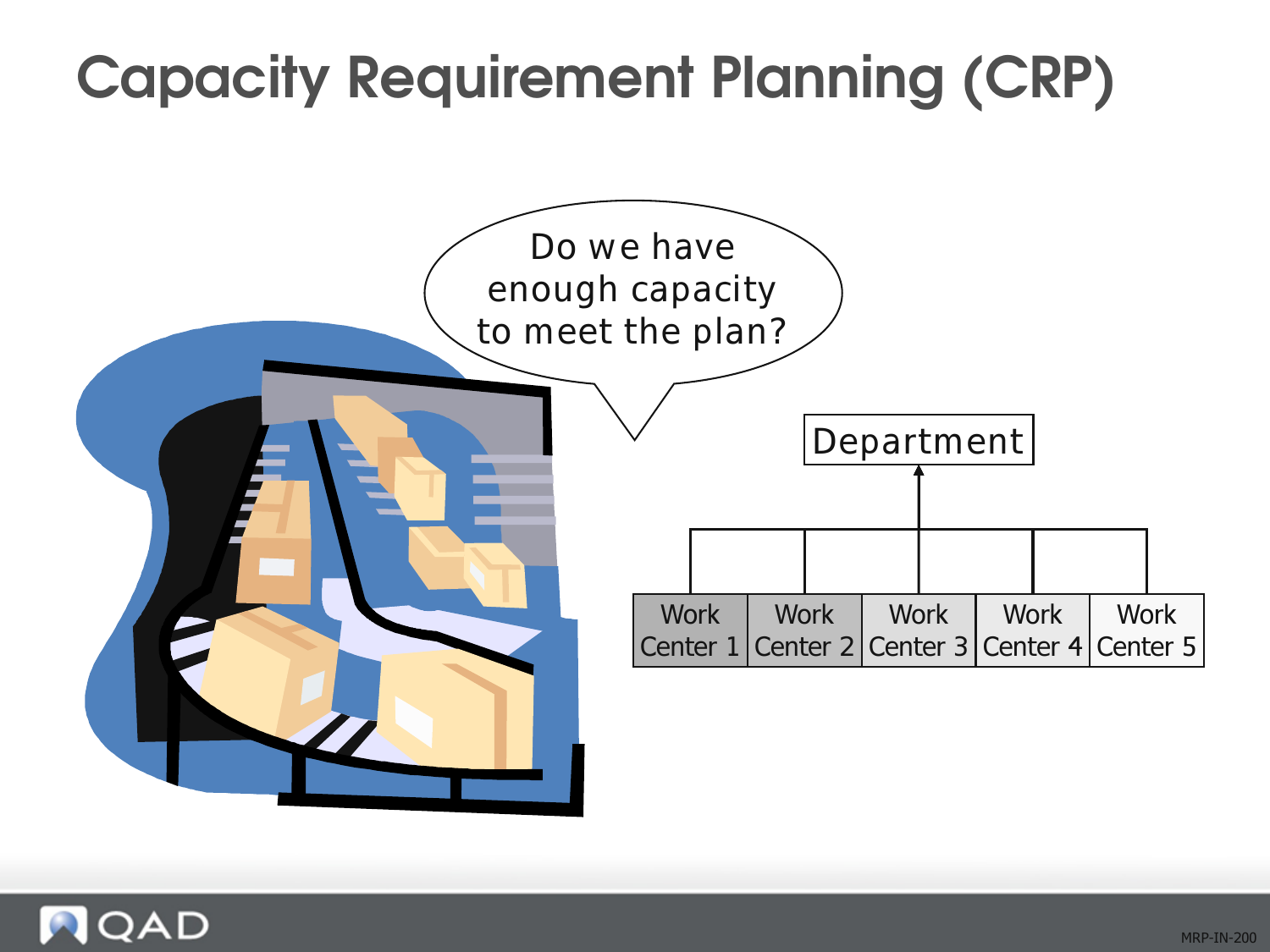

# Capacity Requirement Planning (CRP)
Do we have
enough capacity
to meet the plan?

Department
Work
Center 1
Work
Center 2
Work
Center 3
Work
Center 4
Work
Center 5
MRP-IN-200